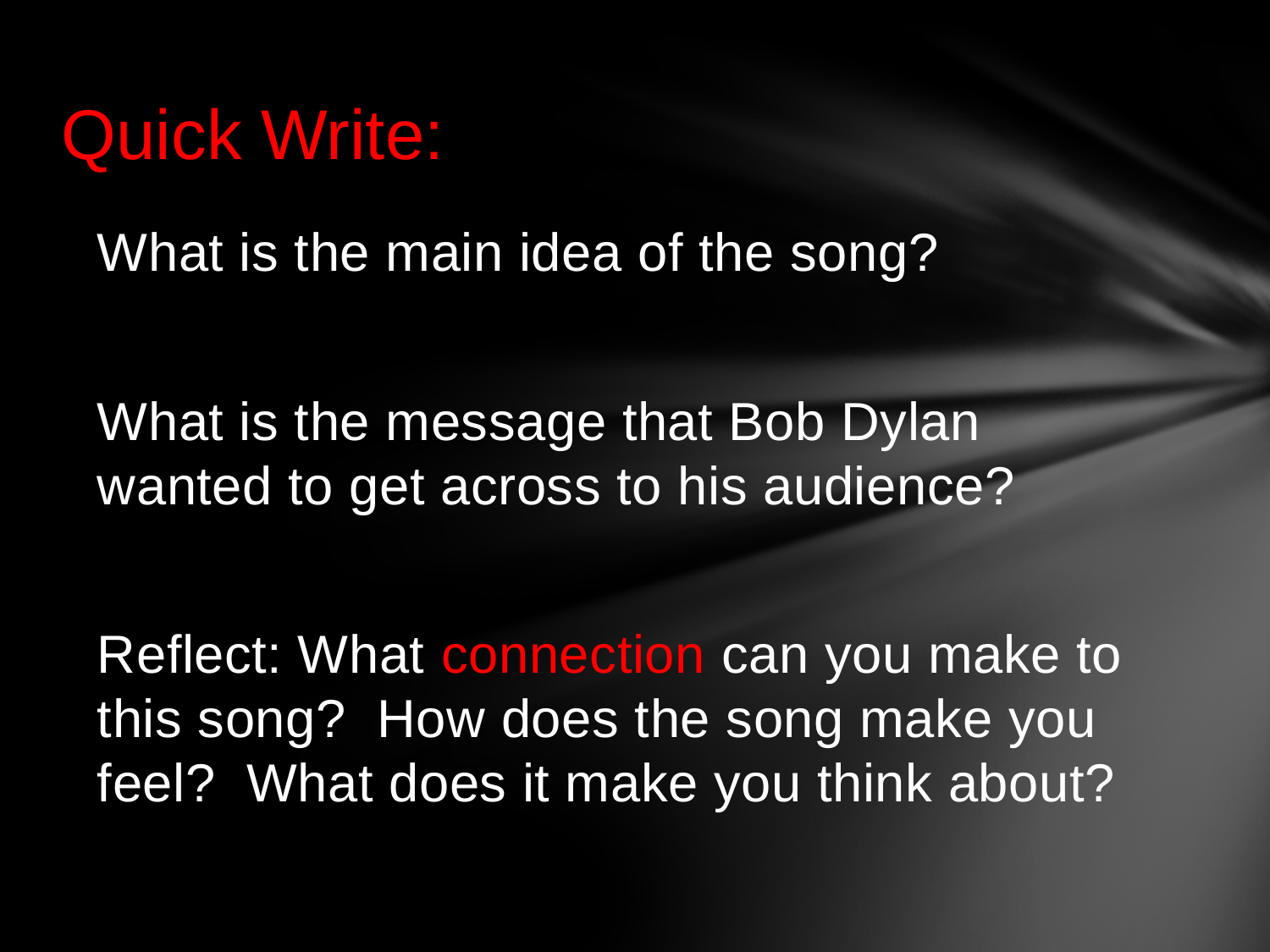

# Quick Write:
What is the main idea of the song?

What is the message that Bob Dylan wanted to get across to his audience?

Reflect: What connection can you make to this song?  How does the song make you feel?  What does it make you think about?